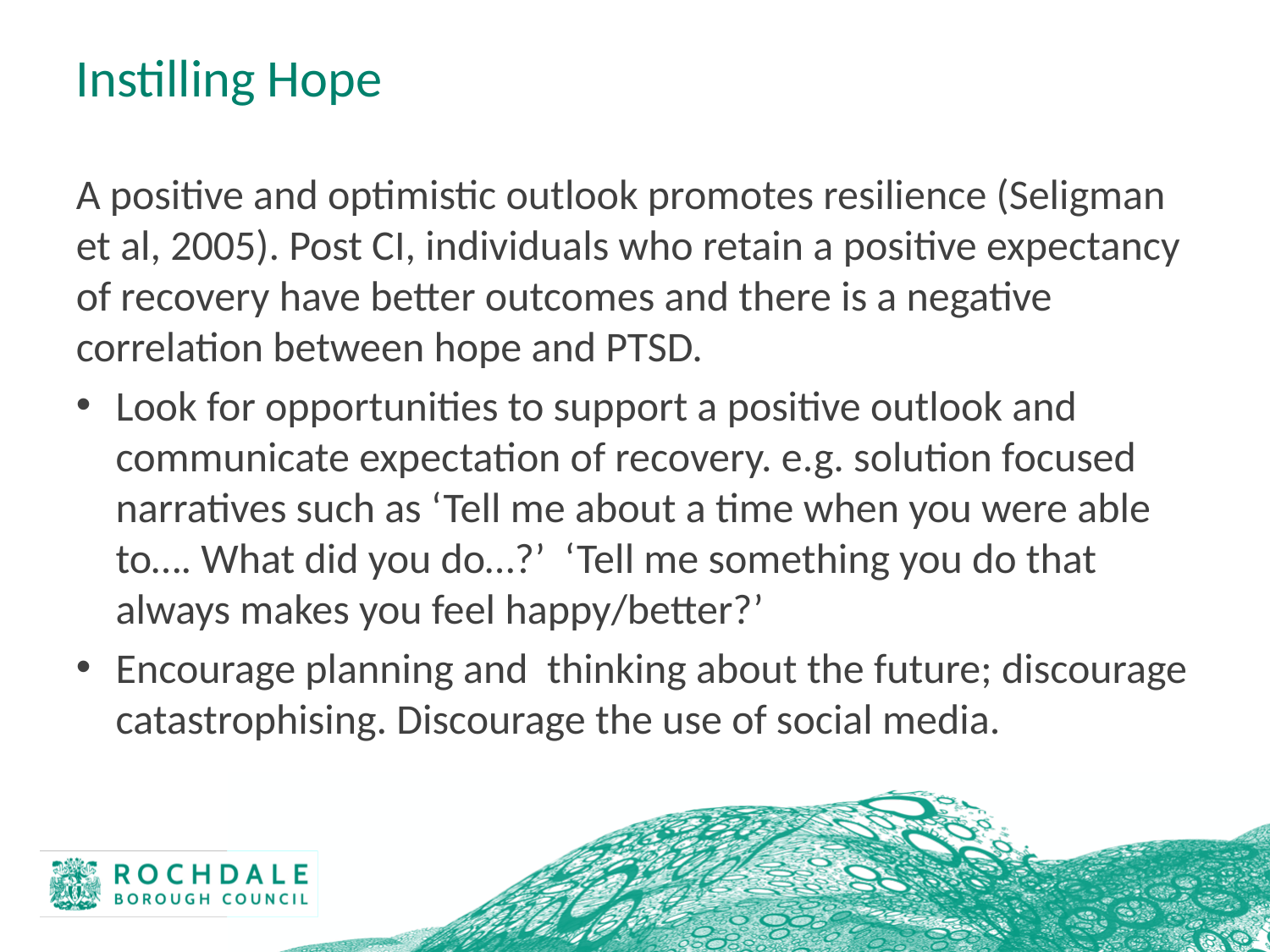

# Instilling Hope
A positive and optimistic outlook promotes resilience (Seligman et al, 2005). Post CI, individuals who retain a positive expectancy of recovery have better outcomes and there is a negative correlation between hope and PTSD.
Look for opportunities to support a positive outlook and communicate expectation of recovery. e.g. solution focused narratives such as ‘Tell me about a time when you were able to…. What did you do…?’  ‘Tell me something you do that always makes you feel happy/better?’
Encourage planning and  thinking about the future; discourage catastrophising. Discourage the use of social media.